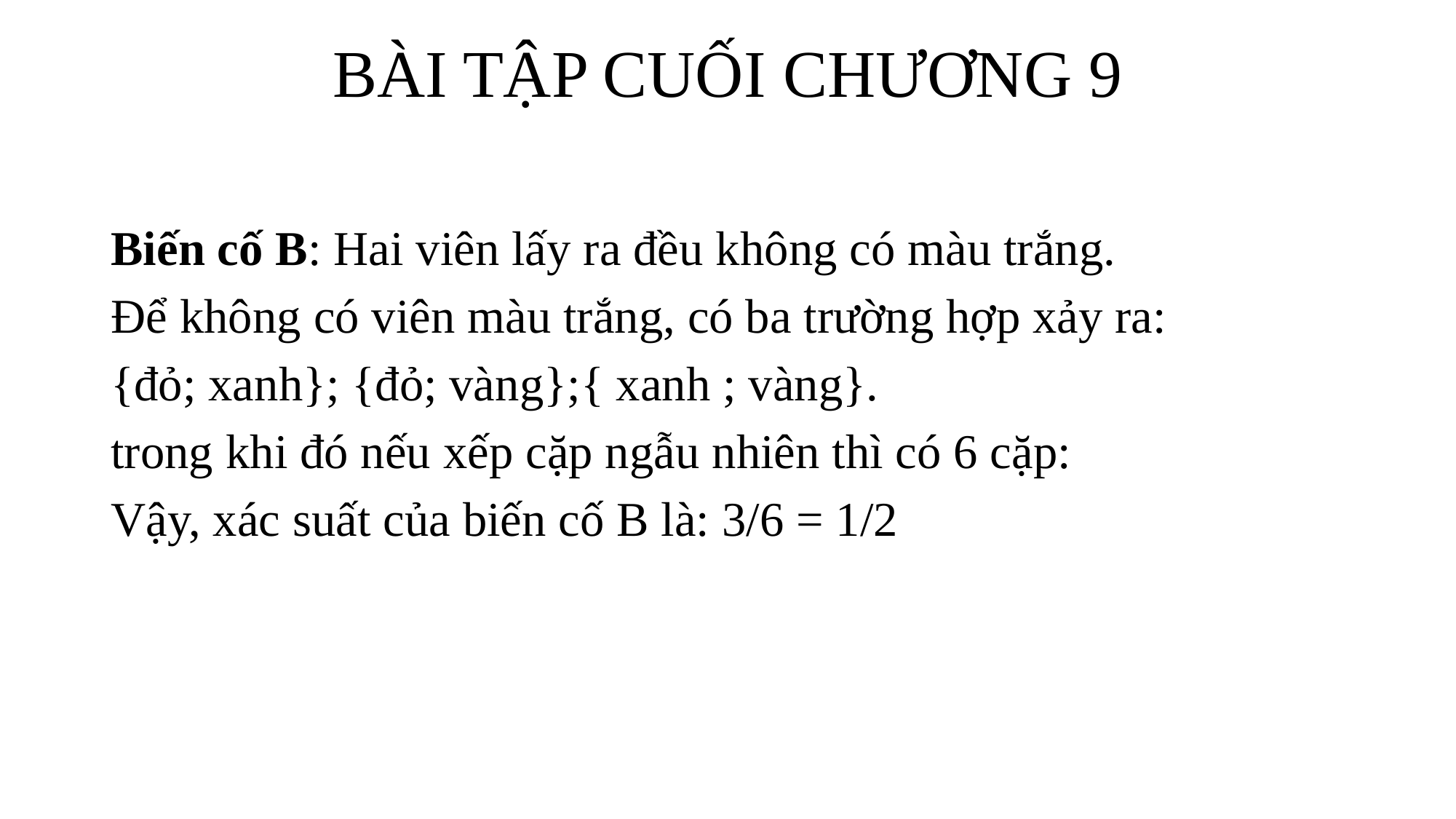

BÀI TẬP CUỐI CHƯƠNG 9
Biến cố B: Hai viên lấy ra đều không có màu trắng.
Để không có viên màu trắng, có ba trường hợp xảy ra:
{đỏ; xanh}; {đỏ; vàng};{ xanh ; vàng}.
trong khi đó nếu xếp cặp ngẫu nhiên thì có 6 cặp:
Vậy, xác suất của biến cố B là: 3/6 = 1/2